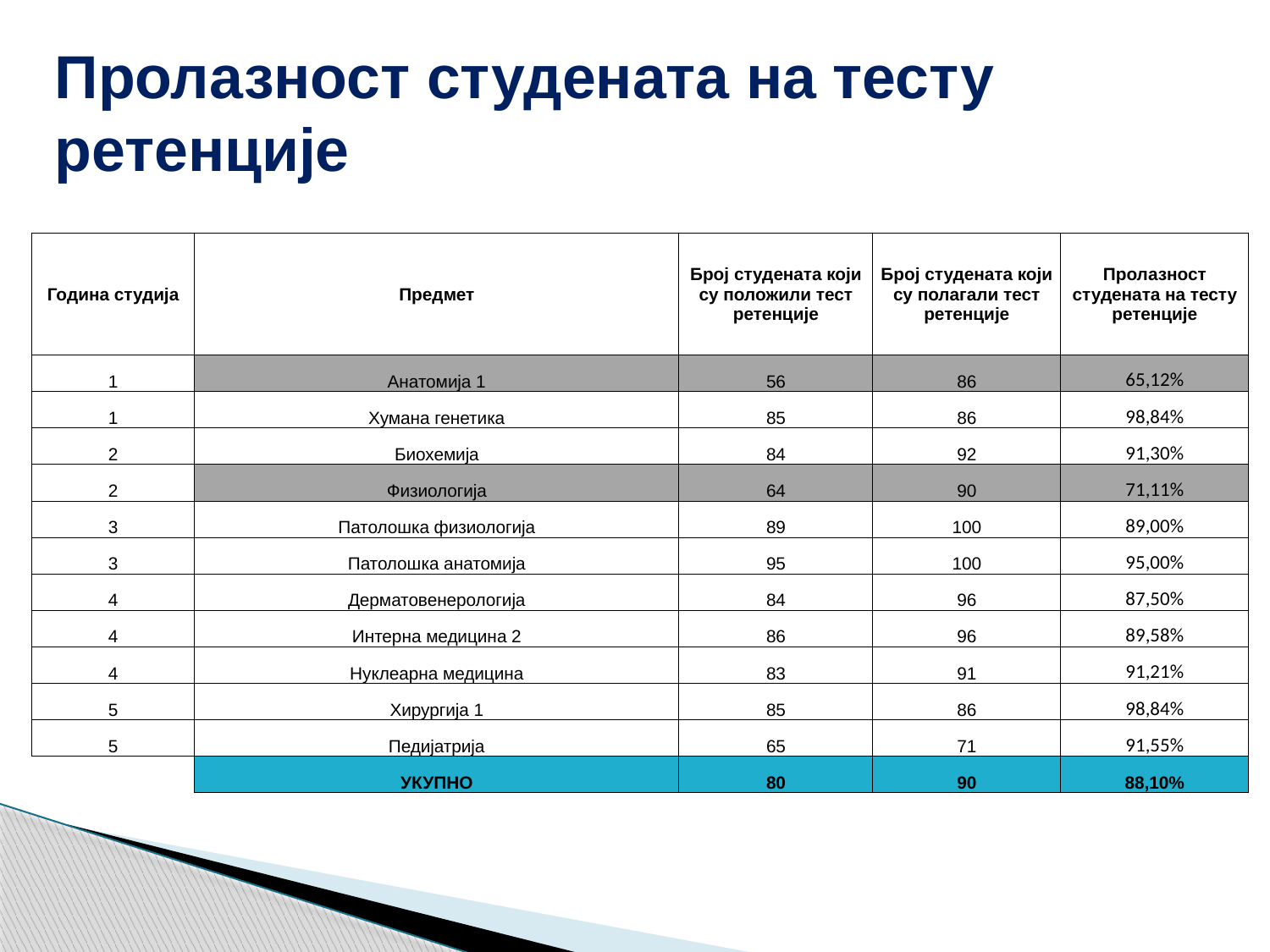

# Пролазност студената на тесту ретенције
| Година студија | Предмет | Број студената који су положили тест ретенције | Број студената који су полагали тест ретенције | Пролазност студената на тесту ретенције |
| --- | --- | --- | --- | --- |
| 1 | Анатомија 1 | 56 | 86 | 65,12% |
| 1 | Хумана генетика | 85 | 86 | 98,84% |
| 2 | Биохемија | 84 | 92 | 91,30% |
| 2 | Физиологија | 64 | 90 | 71,11% |
| 3 | Патолошка физиологија | 89 | 100 | 89,00% |
| 3 | Патолошка анатомија | 95 | 100 | 95,00% |
| 4 | Дерматовенерологија | 84 | 96 | 87,50% |
| 4 | Интерна медицина 2 | 86 | 96 | 89,58% |
| 4 | Нуклеарна медицина | 83 | 91 | 91,21% |
| 5 | Хирургија 1 | 85 | 86 | 98,84% |
| 5 | Педијатрија | 65 | 71 | 91,55% |
|  | УКУПНО | 80 | 90 | 88,10% |